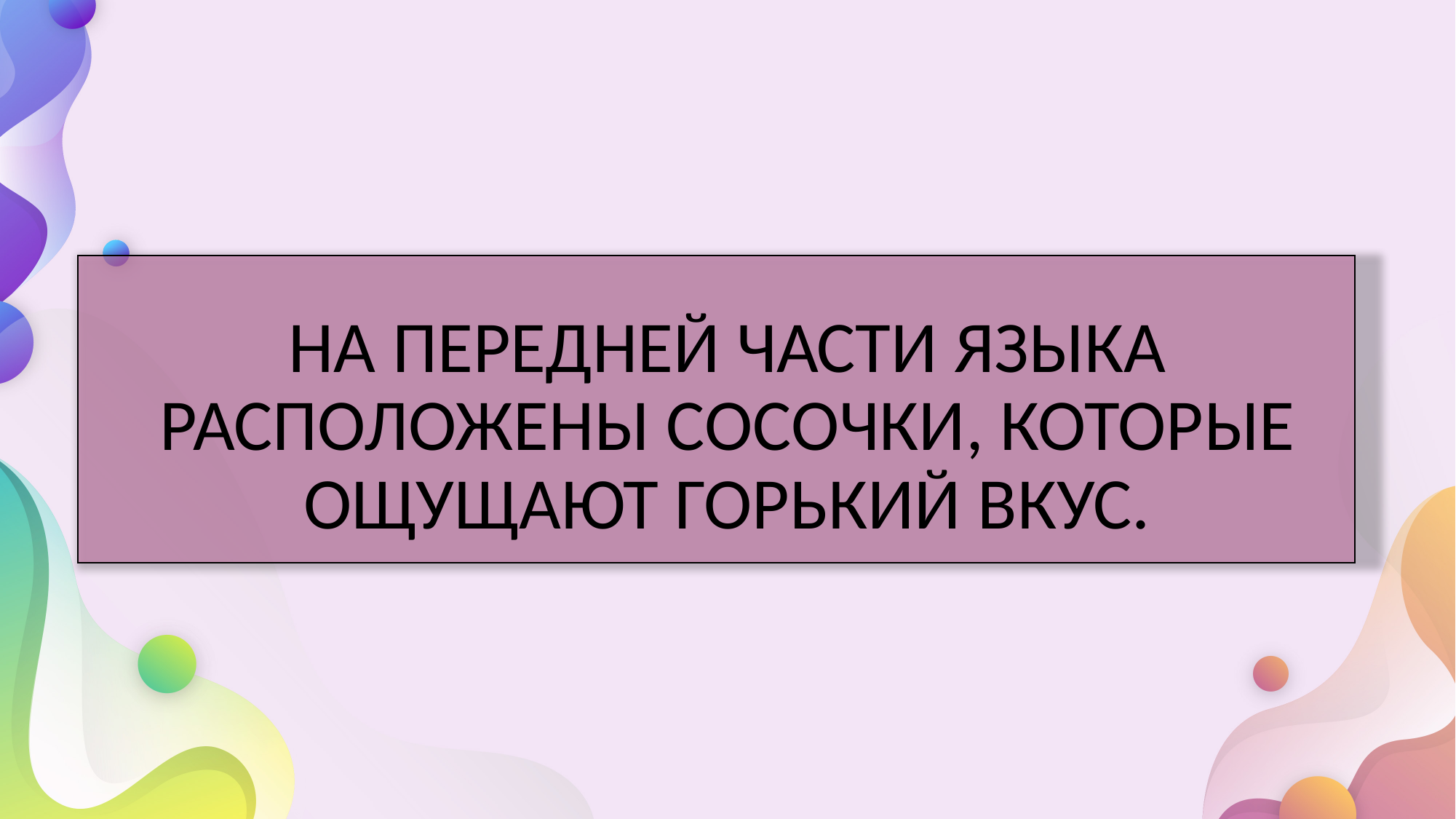

НА ПЕРЕДНЕЙ ЧАСТИ ЯЗЫКА РАСПОЛОЖЕНЫ СОСОЧКИ, КОТОРЫЕ ОЩУЩАЮТ ГОРЬКИЙ ВКУС.